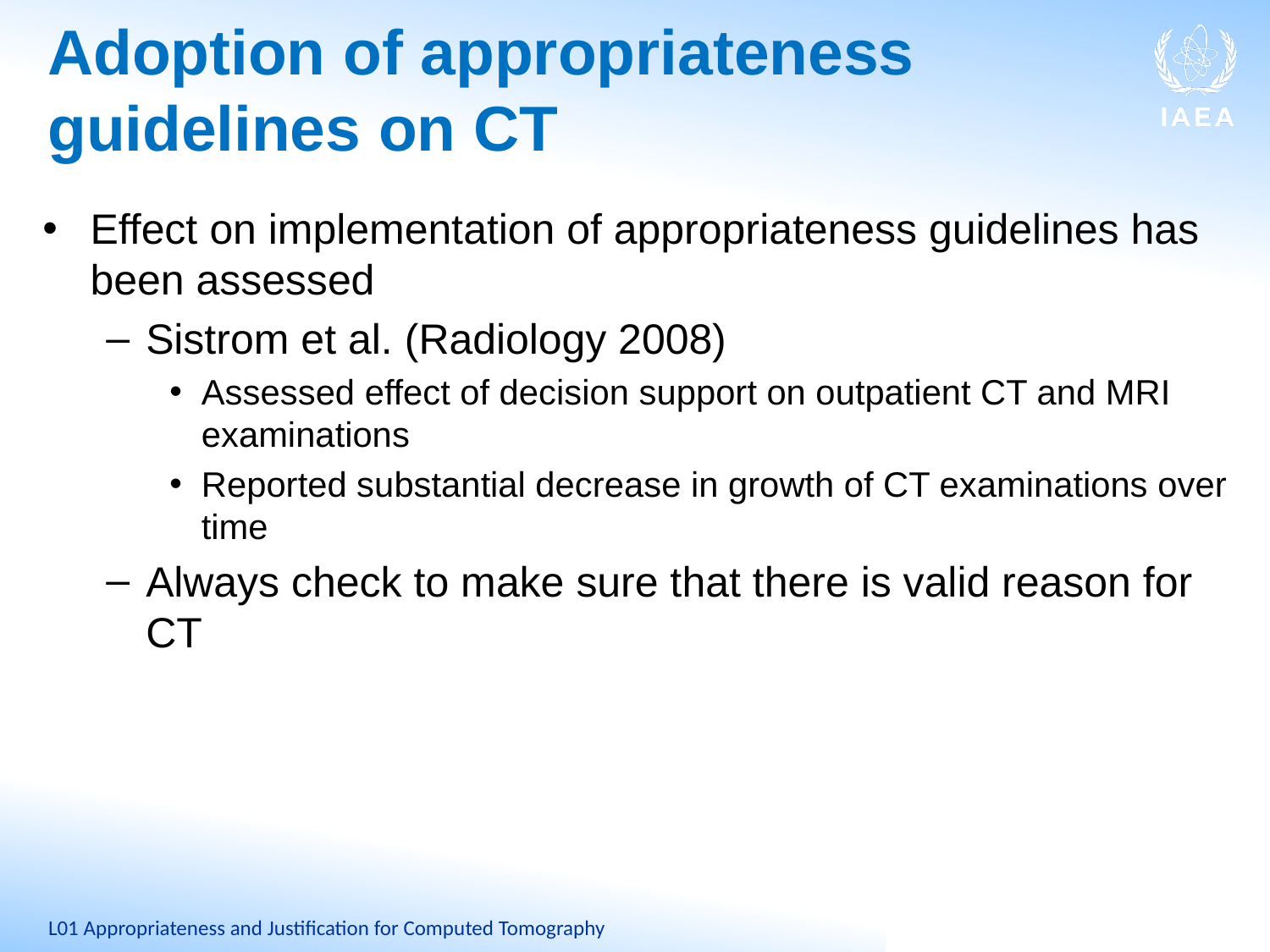

# Adoption of appropriateness guidelines on CT
Effect on implementation of appropriateness guidelines has been assessed
Sistrom et al. (Radiology 2008)
Assessed effect of decision support on outpatient CT and MRI examinations
Reported substantial decrease in growth of CT examinations over time
Always check to make sure that there is valid reason for CT